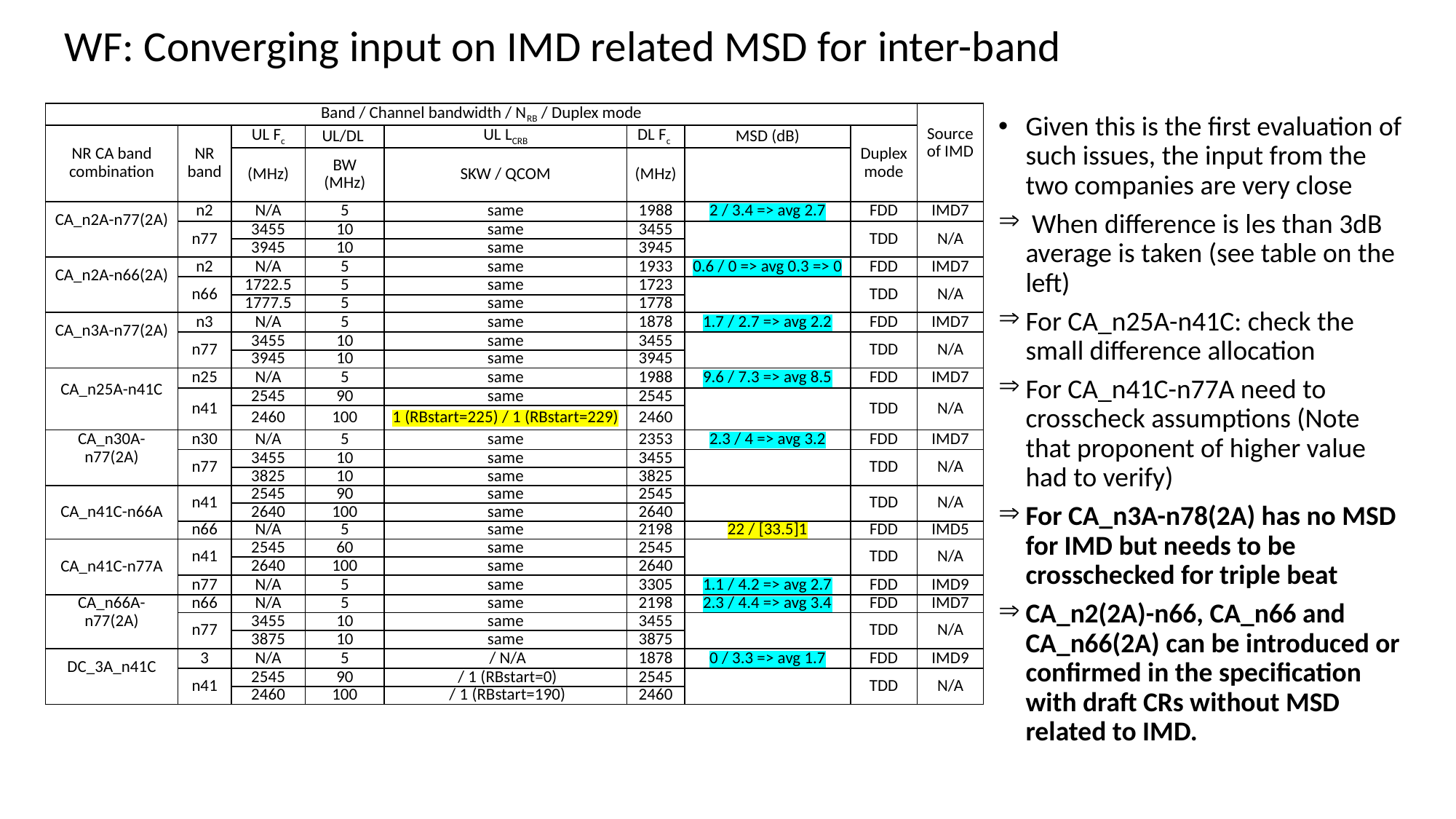

# WF: Converging input on IMD related MSD for inter-band
| Band / Channel bandwidth / NRB / Duplex mode |  |  |  |  |  |  |  | Source of IMD |
| --- | --- | --- | --- | --- | --- | --- | --- | --- |
| NR CA band combination | NR band | UL Fc | UL/DL | UL LCRB | DL Fc | MSD (dB) | Duplex mode |  |
|  |  | (MHz) | BW (MHz) | SKW / QCOM | (MHz) |  |  |  |
| CA\_n2A-n77(2A) | n2 | N/A | 5 | same | 1988 | 2 / 3.4 => avg 2.7 | FDD | IMD7 |
|  | n77 | 3455 | 10 | same | 3455 |  | TDD | N/A |
|  |  | 3945 | 10 | same | 3945 |  |  |  |
| CA\_n2A-n66(2A) | n2 | N/A | 5 | same | 1933 | 0.6 / 0 => avg 0.3 => 0 | FDD | IMD7 |
|  | n66 | 1722.5 | 5 | same | 1723 |  | TDD | N/A |
|  |  | 1777.5 | 5 | same | 1778 |  |  |  |
| CA\_n3A-n77(2A) | n3 | N/A | 5 | same | 1878 | 1.7 / 2.7 => avg 2.2 | FDD | IMD7 |
|  | n77 | 3455 | 10 | same | 3455 |  | TDD | N/A |
|  |  | 3945 | 10 | same | 3945 |  |  |  |
| CA\_n25A-n41C | n25 | N/A | 5 | same | 1988 | 9.6 / 7.3 => avg 8.5 | FDD | IMD7 |
|  | n41 | 2545 | 90 | same | 2545 |  | TDD | N/A |
|  |  | 2460 | 100 | 1 (RBstart=225) / 1 (RBstart=229) | 2460 |  |  |  |
| CA\_n30A-n77(2A) | n30 | N/A | 5 | same | 2353 | 2.3 / 4 => avg 3.2 | FDD | IMD7 |
|  | n77 | 3455 | 10 | same | 3455 |  | TDD | N/A |
|  |  | 3825 | 10 | same | 3825 |  |  |  |
| CA\_n41C-n66A | n41 | 2545 | 90 | same | 2545 |  | TDD | N/A |
|  |  | 2640 | 100 | same | 2640 |  |  |  |
|  | n66 | N/A | 5 | same | 2198 | 22 / [33.5]1 | FDD | IMD5 |
| CA\_n41C-n77A | n41 | 2545 | 60 | same | 2545 |  | TDD | N/A |
|  |  | 2640 | 100 | same | 2640 |  |  |  |
|  | n77 | N/A | 5 | same | 3305 | 1.1 / 4.2 => avg 2.7 | FDD | IMD9 |
| CA\_n66A-n77(2A) | n66 | N/A | 5 | same | 2198 | 2.3 / 4.4 => avg 3.4 | FDD | IMD7 |
|  | n77 | 3455 | 10 | same | 3455 |  | TDD | N/A |
|  |  | 3875 | 10 | same | 3875 |  |  |  |
| DC\_3A\_n41C | 3 | N/A | 5 | / N/A | 1878 | 0 / 3.3 => avg 1.7 | FDD | IMD9 |
|  | n41 | 2545 | 90 | / 1 (RBstart=0) | 2545 |  | TDD | N/A |
|  |  | 2460 | 100 | / 1 (RBstart=190) | 2460 |  |  |  |
Given this is the first evaluation of such issues, the input from the two companies are very close
 When difference is les than 3dB average is taken (see table on the left)
For CA_n25A-n41C: check the small difference allocation
For CA_n41C-n77A need to crosscheck assumptions (Note that proponent of higher value had to verify)
For CA_n3A-n78(2A) has no MSD for IMD but needs to be crosschecked for triple beat
CA_n2(2A)-n66, CA_n66 and CA_n66(2A) can be introduced or confirmed in the specification with draft CRs without MSD related to IMD.